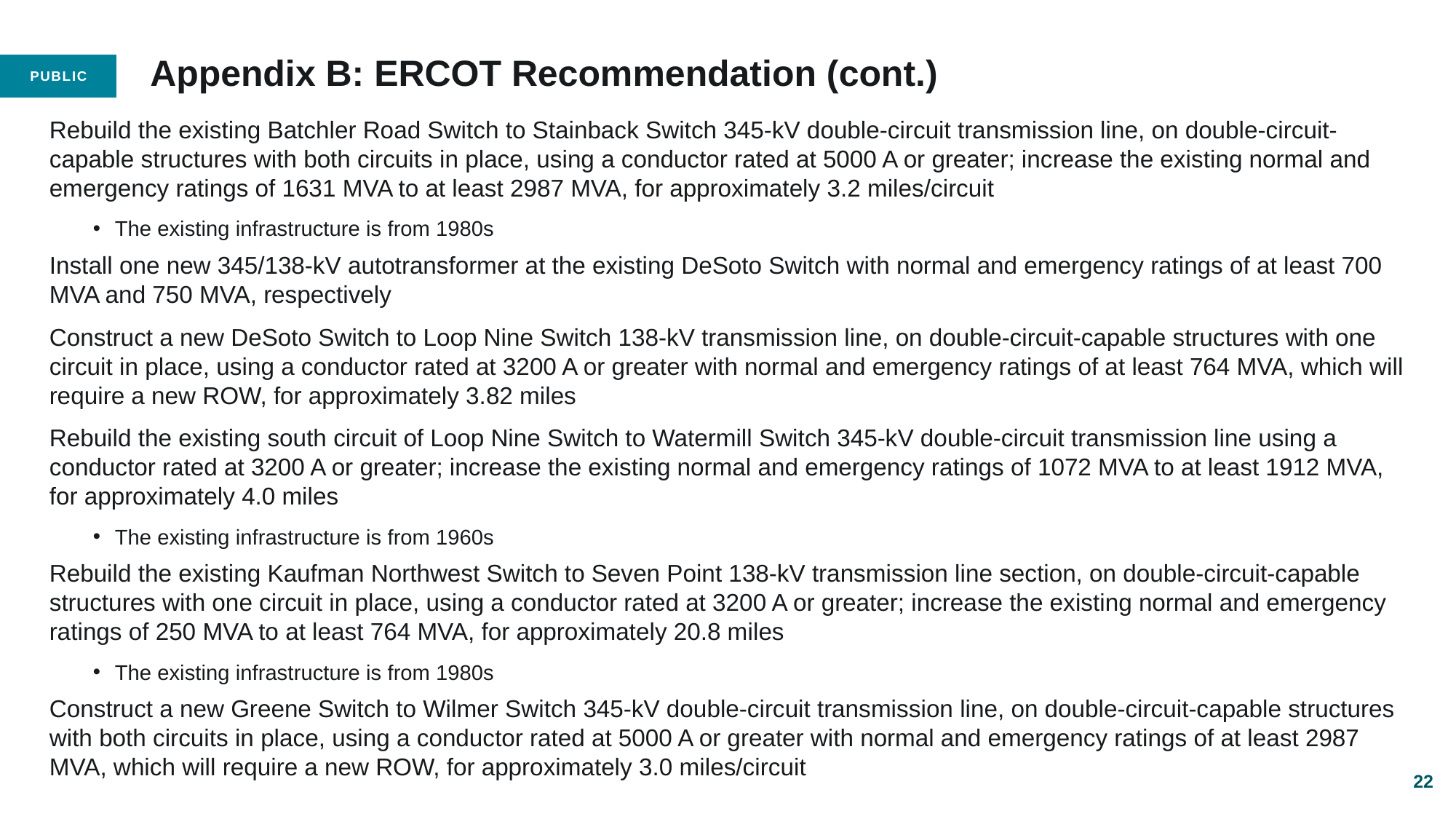

# Appendix B: ERCOT Recommendation (cont.)
Rebuild the existing Batchler Road Switch to Stainback Switch 345-kV double-circuit transmission line, on double-circuit-capable structures with both circuits in place, using a conductor rated at 5000 A or greater; increase the existing normal and emergency ratings of 1631 MVA to at least 2987 MVA, for approximately 3.2 miles/circuit
The existing infrastructure is from 1980s
Install one new 345/138-kV autotransformer at the existing DeSoto Switch with normal and emergency ratings of at least 700 MVA and 750 MVA, respectively
Construct a new DeSoto Switch to Loop Nine Switch 138-kV transmission line, on double-circuit-capable structures with one circuit in place, using a conductor rated at 3200 A or greater with normal and emergency ratings of at least 764 MVA, which will require a new ROW, for approximately 3.82 miles
Rebuild the existing south circuit of Loop Nine Switch to Watermill Switch 345-kV double-circuit transmission line using a conductor rated at 3200 A or greater; increase the existing normal and emergency ratings of 1072 MVA to at least 1912 MVA, for approximately 4.0 miles
The existing infrastructure is from 1960s
Rebuild the existing Kaufman Northwest Switch to Seven Point 138-kV transmission line section, on double-circuit-capable structures with one circuit in place, using a conductor rated at 3200 A or greater; increase the existing normal and emergency ratings of 250 MVA to at least 764 MVA, for approximately 20.8 miles
The existing infrastructure is from 1980s
Construct a new Greene Switch to Wilmer Switch 345-kV double-circuit transmission line, on double-circuit-capable structures with both circuits in place, using a conductor rated at 5000 A or greater with normal and emergency ratings of at least 2987 MVA, which will require a new ROW, for approximately 3.0 miles/circuit
22